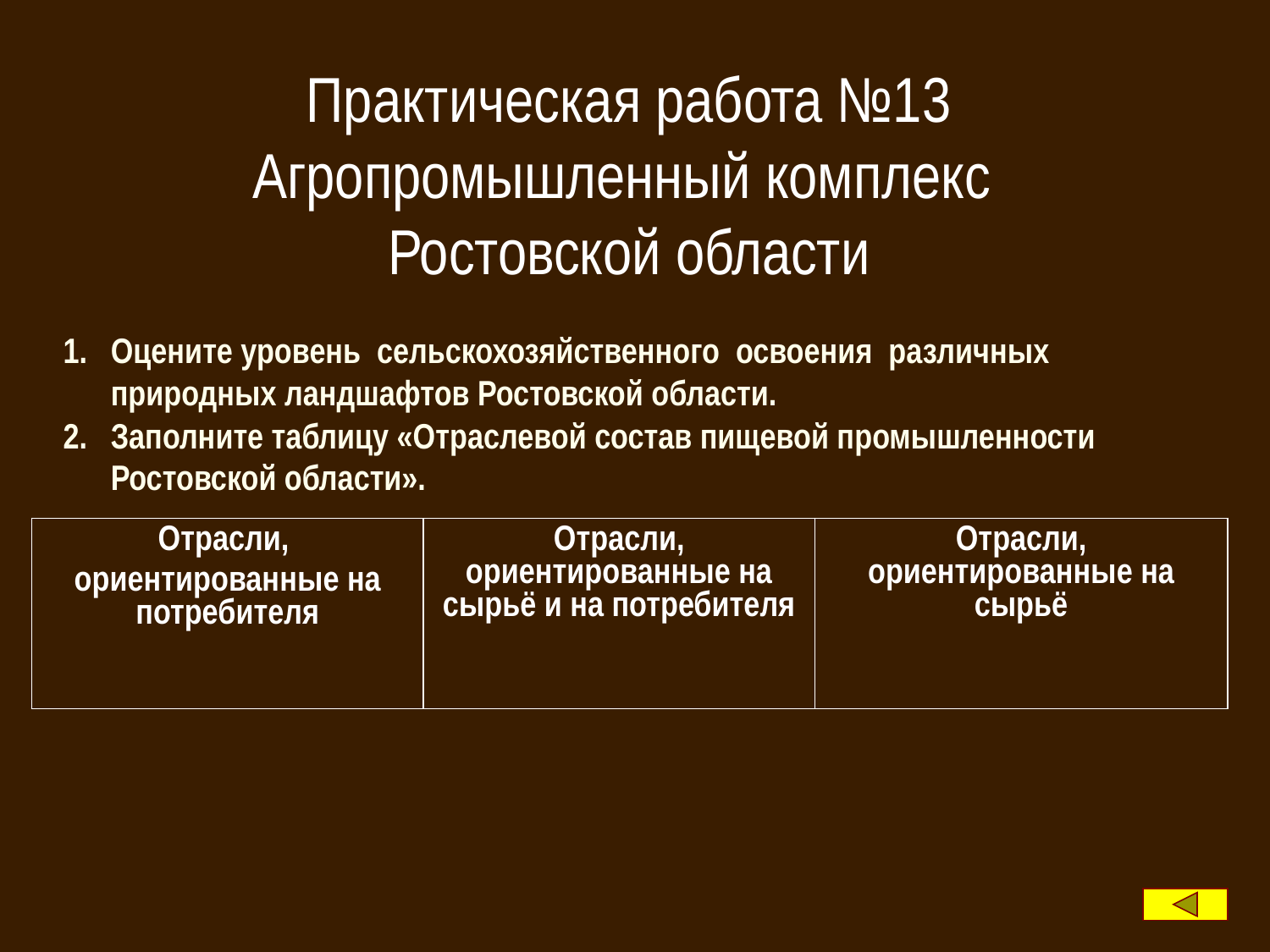

Практическая работа №13
Агропромышленный комплекс
Ростовской области
Оцените уровень  сельскохозяйственного  освоения  различных  природных ландшафтов Ростовской области.
Заполните таблицу «Отраслевой состав пищевой промышленности Ростовской области».
| Отрасли, ориентированные на потребителя | Отрасли, ориентированные на сырьё и на потребителя | Отрасли, ориентированные на сырьё |
| --- | --- | --- |